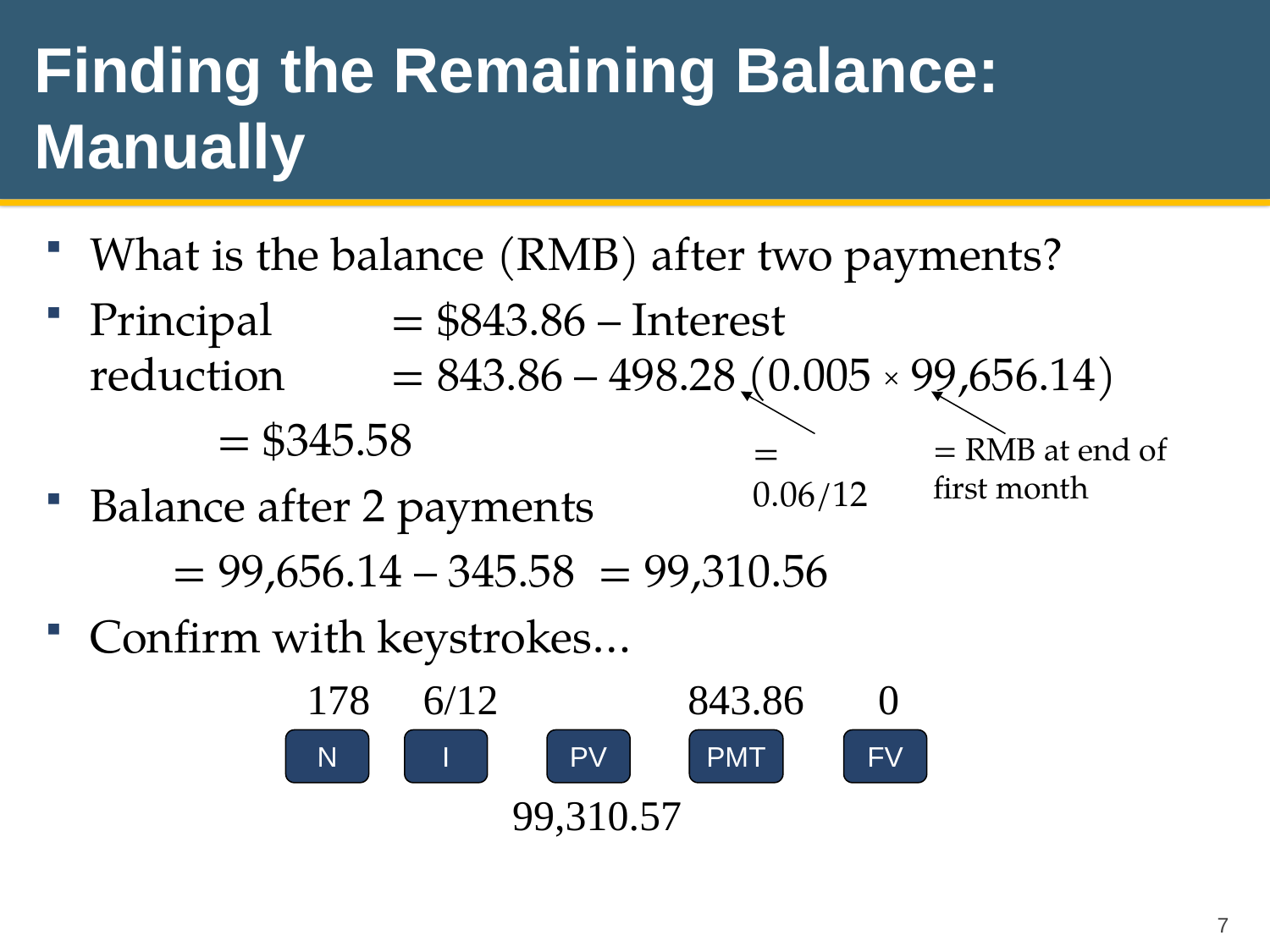

# Finding the Remaining Balance:   Manually
What is the balance (RMB) after two payments?
Principal 	= $843.86 – Interest
reduction	= 843.86 – 498.28 (0.005 × 99,656.14)
		= $345.58
Balance after 2 payments
	= 99,656.14 – 345.58  = 99,310.56
Confirm with keystrokes…

= 0.06/12
= RMB at end of first month
178     6/12 		843.86       0
N

I

PV

PMT

FV

        		99,310.57
7